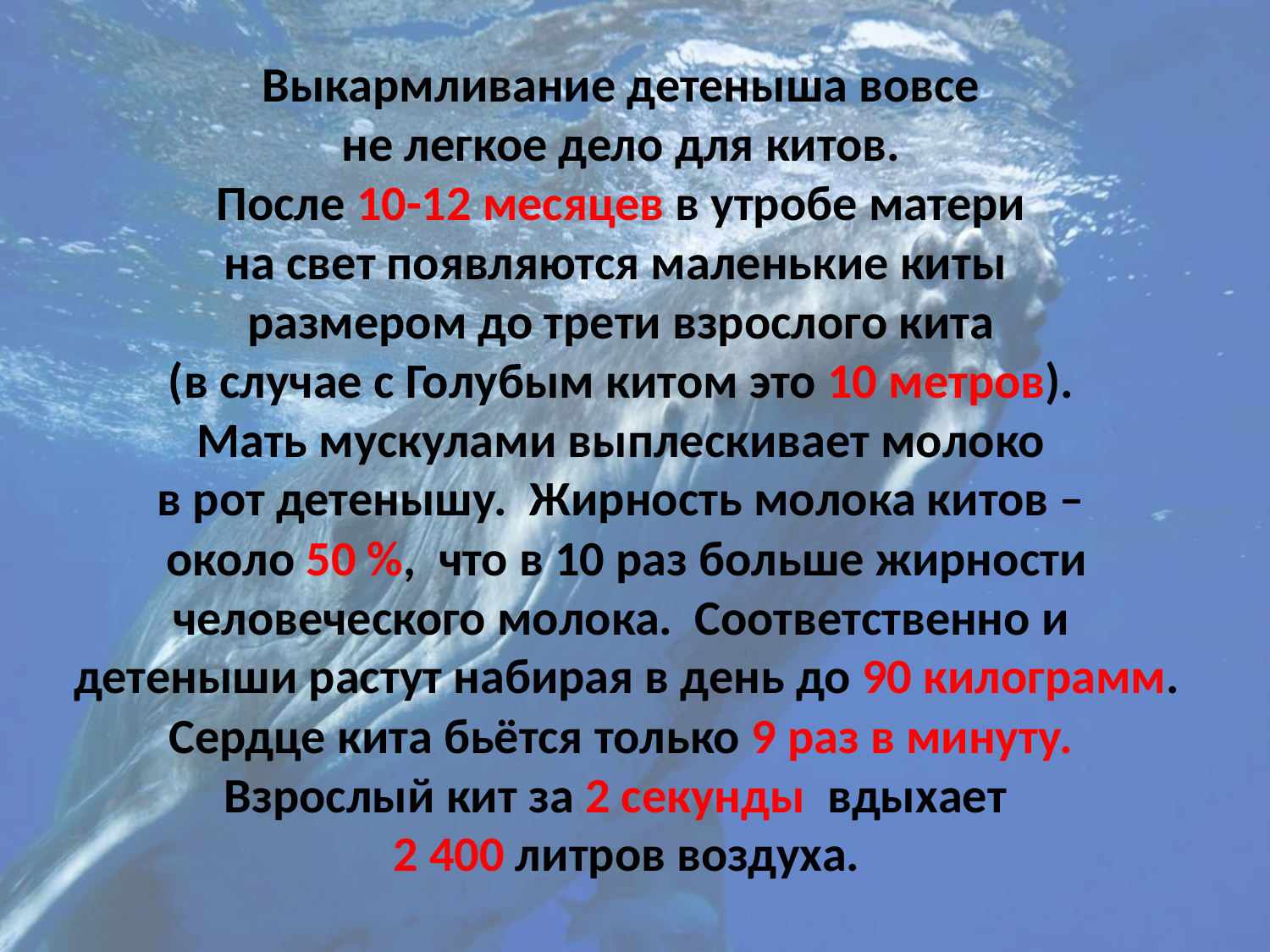

Выкармливание детеныша вовсе
не легкое дело для китов.
После 10-12 месяцев в утробе матери
на свет появляются маленькие киты
размером до трети взрослого кита
(в случае с Голубым китом это 10 метров).
Мать мускулами выплескивает молоко
в рот детенышу.  Жирность молока китов –
около 50 %,  что в 10 раз больше жирности человеческого молока.  Соответственно и
детеныши растут набирая в день до 90 килограмм. Сердце кита бьётся только 9 раз в минуту.
Взрослый кит за 2 секунды  вдыхает
2 400 литров воздуха.